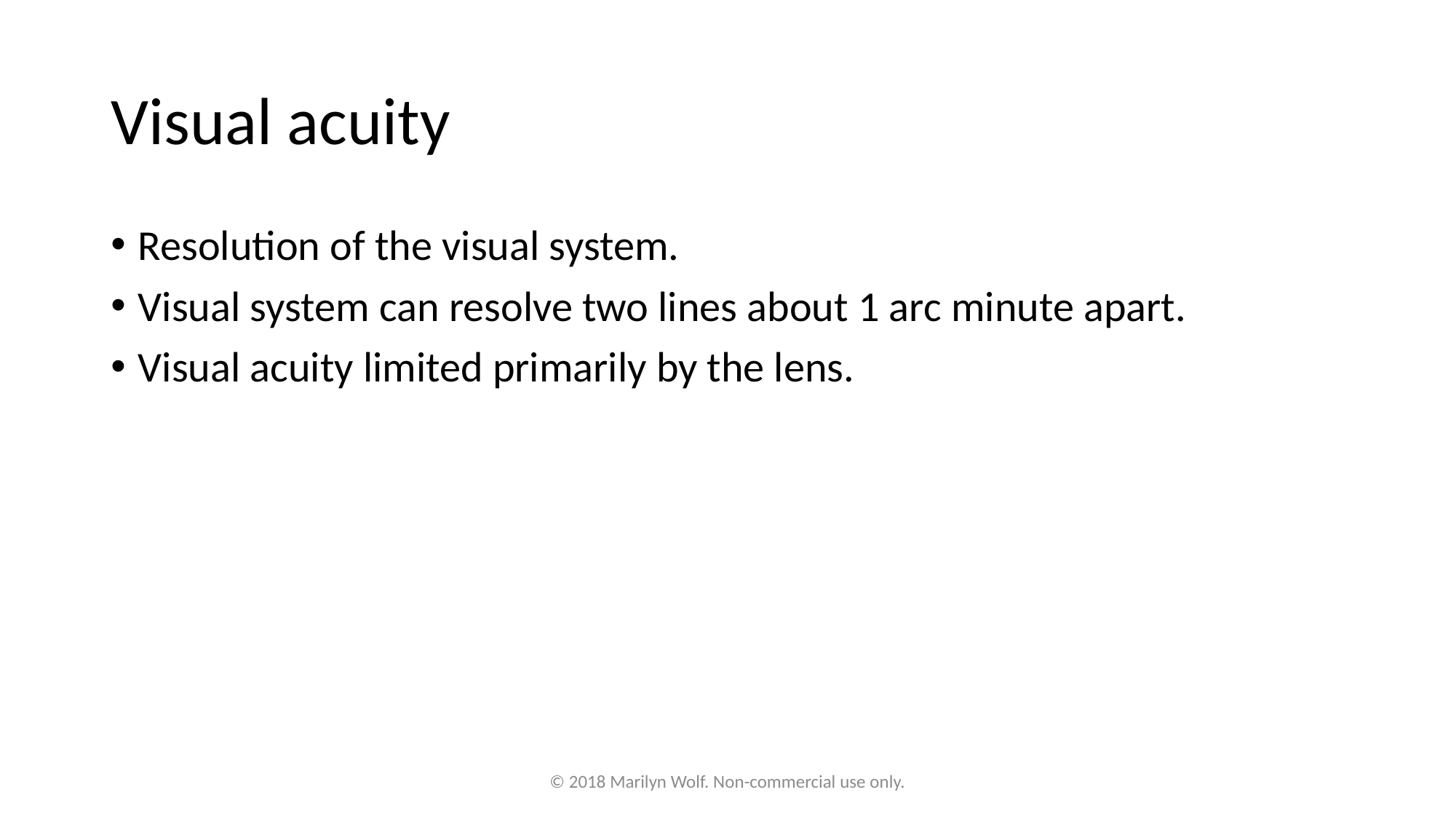

# Visual acuity
Resolution of the visual system.
Visual system can resolve two lines about 1 arc minute apart.
Visual acuity limited primarily by the lens.
© 2018 Marilyn Wolf. Non-commercial use only.